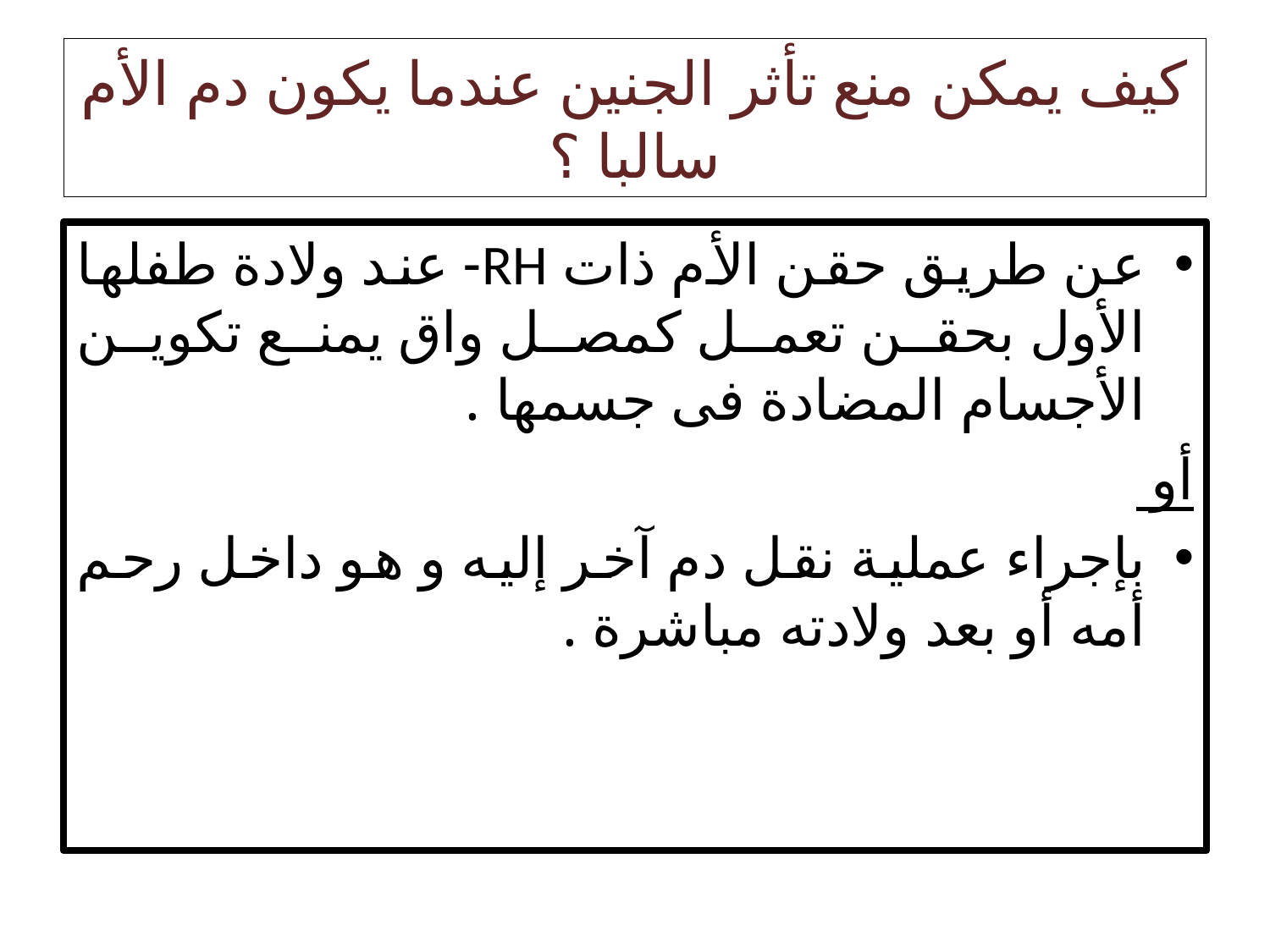

# كيف يمكن منع تأثر الجنين عندما يكون دم الأم سالبا ؟
عن طريق حقن الأم ذات RH- عند ولادة طفلها الأول بحقن تعمل كمصل واق يمنع تكوين الأجسام المضادة فى جسمها .
أو
بإجراء عملية نقل دم آخر إليه و هو داخل رحم أمه أو بعد ولادته مباشرة .